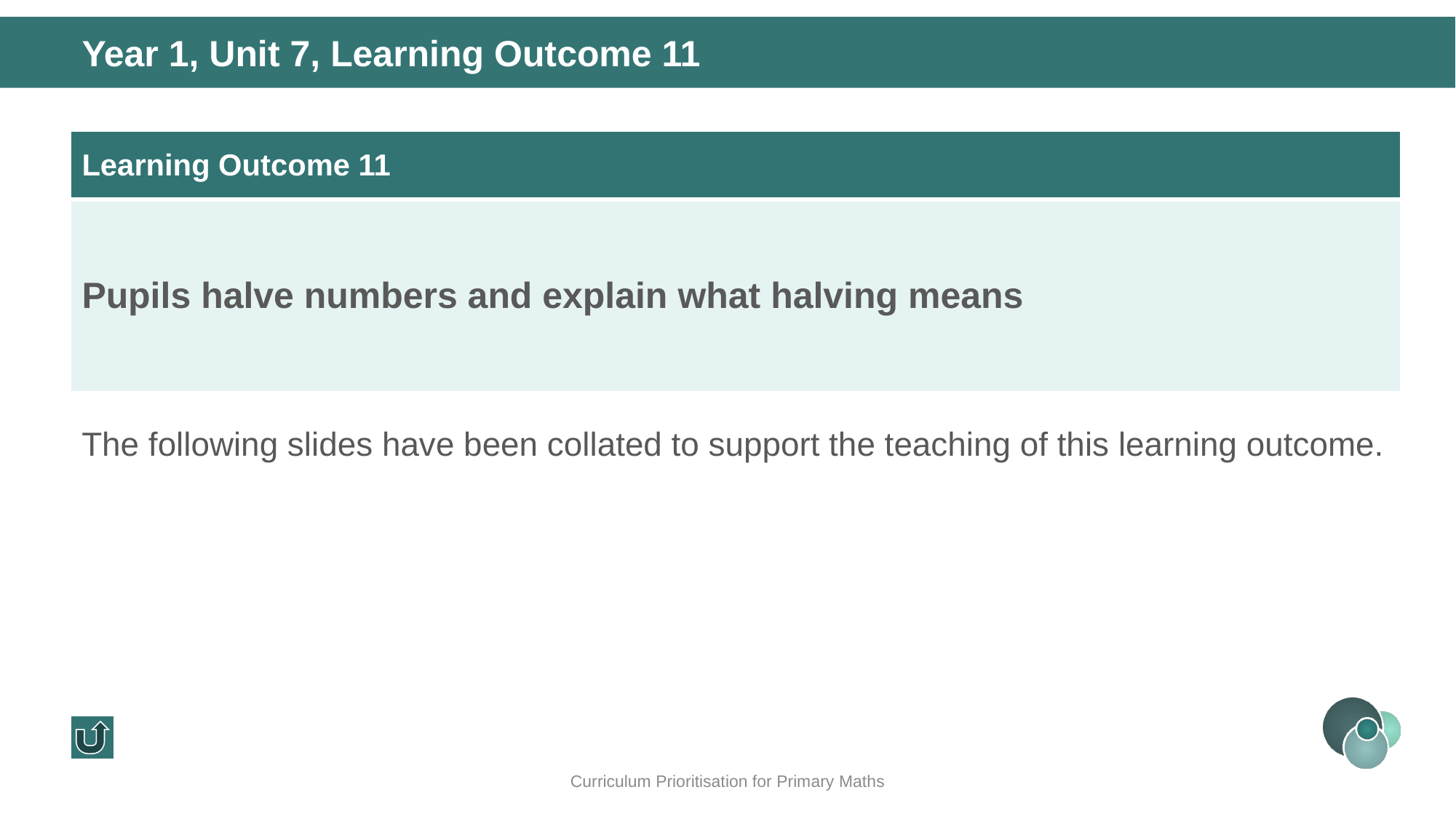

Year 1, Unit 7, Learning Outcome 11
| Learning Outcome 11 |
| --- |
| Pupils halve numbers and explain what halving means |
The following slides have been collated to support the teaching of this learning outcome.

Curriculum Prioritisation for Primary Maths